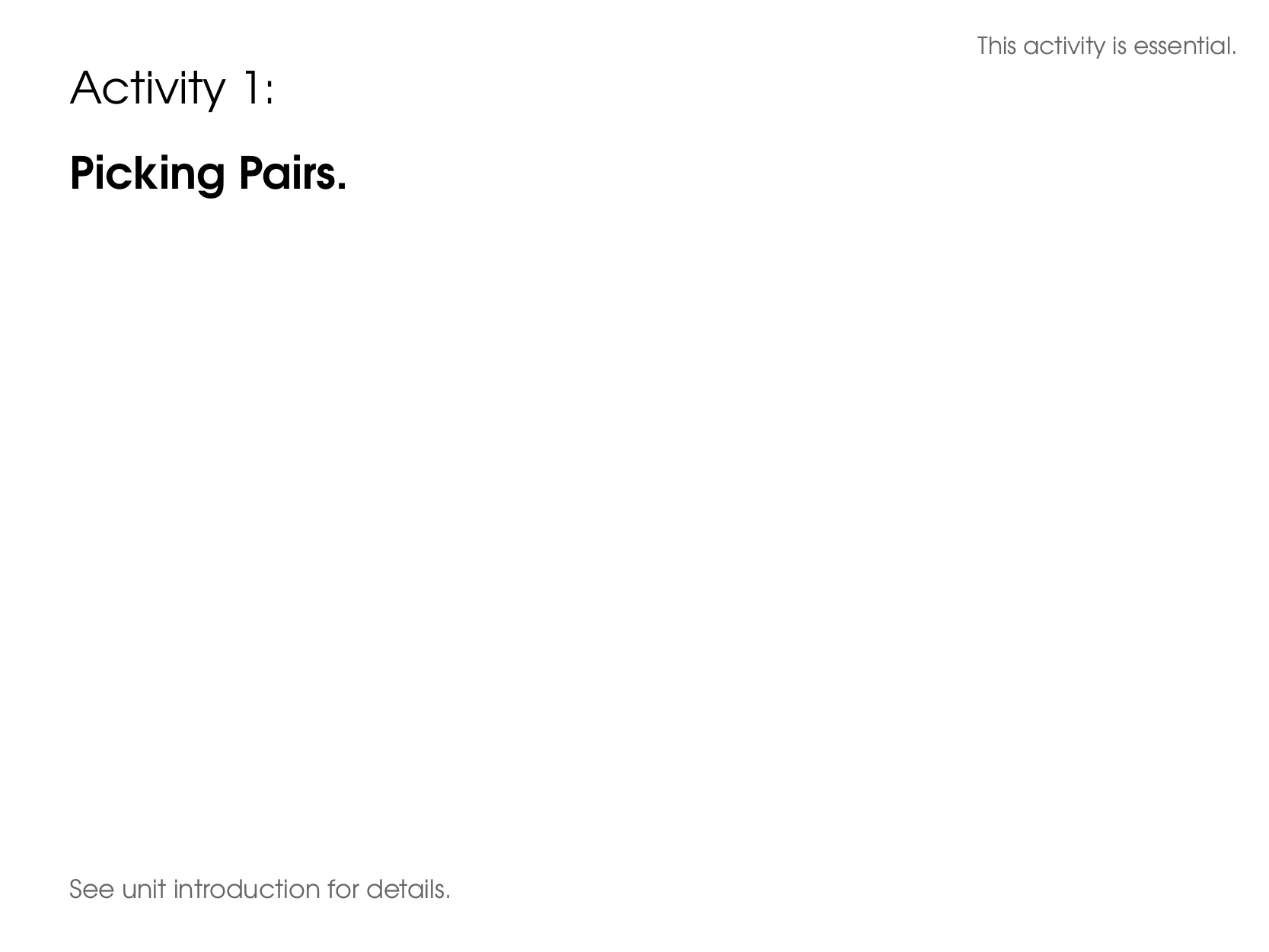

This activity is essential.
Activity 1:
Picking Pairs.
See unit introduction for details.